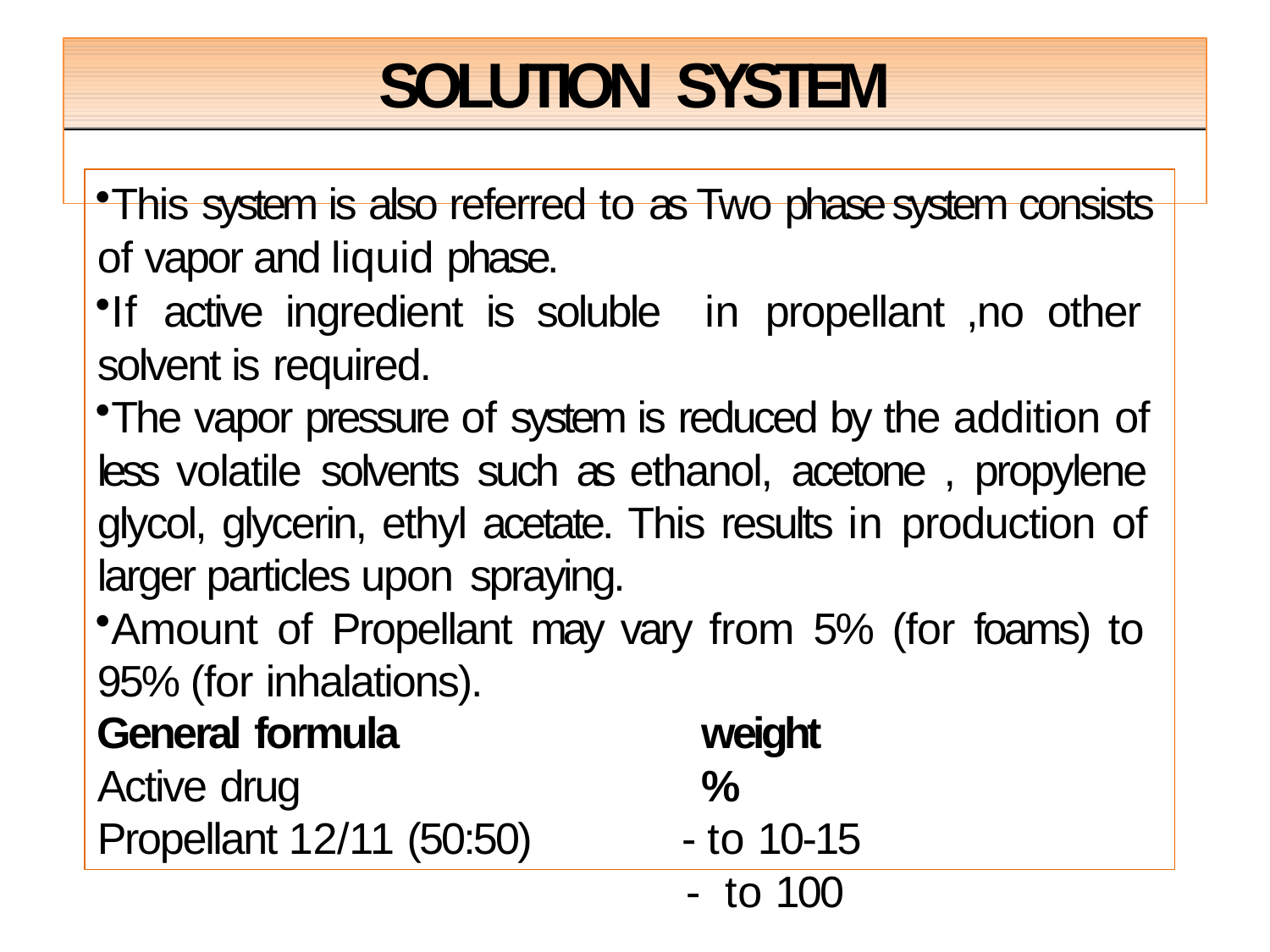

# SOLUTION	SYSTEM

This system is also referred to as Two phase system consists  of vapor and liquid phase.
If active ingredient is soluble  in propellant ,no other  solvent is required.
The vapor pressure of system is reduced by the addition of  less volatile solvents such as ethanol, acetone , propylene  glycol, glycerin, ethyl acetate. This results in production of  larger particles upon spraying.
Amount of Propellant may vary from 5% (for foams) to  95% (for inhalations).
General formula
Active drug
Propellant 12/11 (50:50)
weight %
- to 10-15
-	to 100